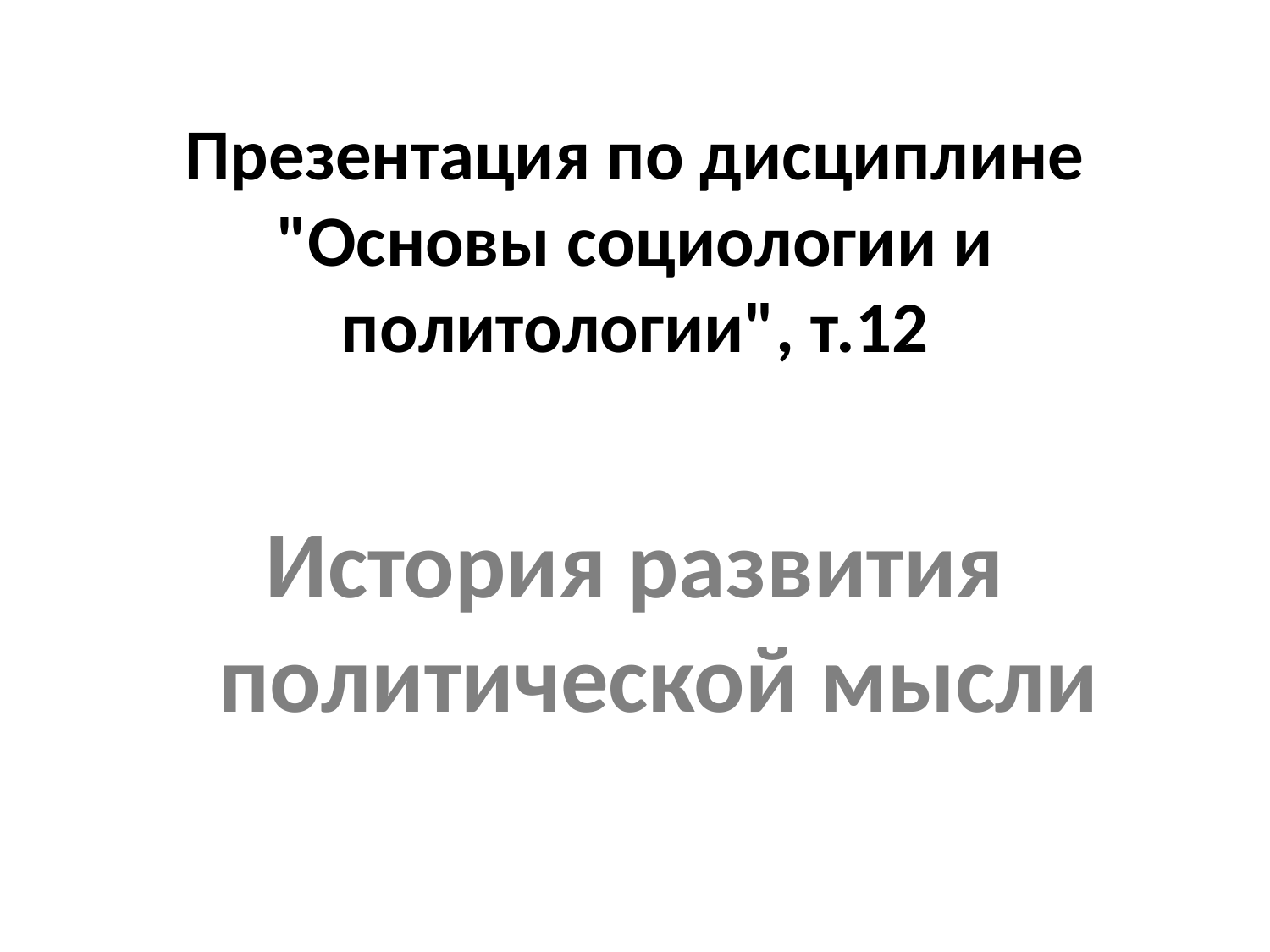

# Презентация по дисциплине "Основы социологии и политологии", т.12
История развития политической мысли